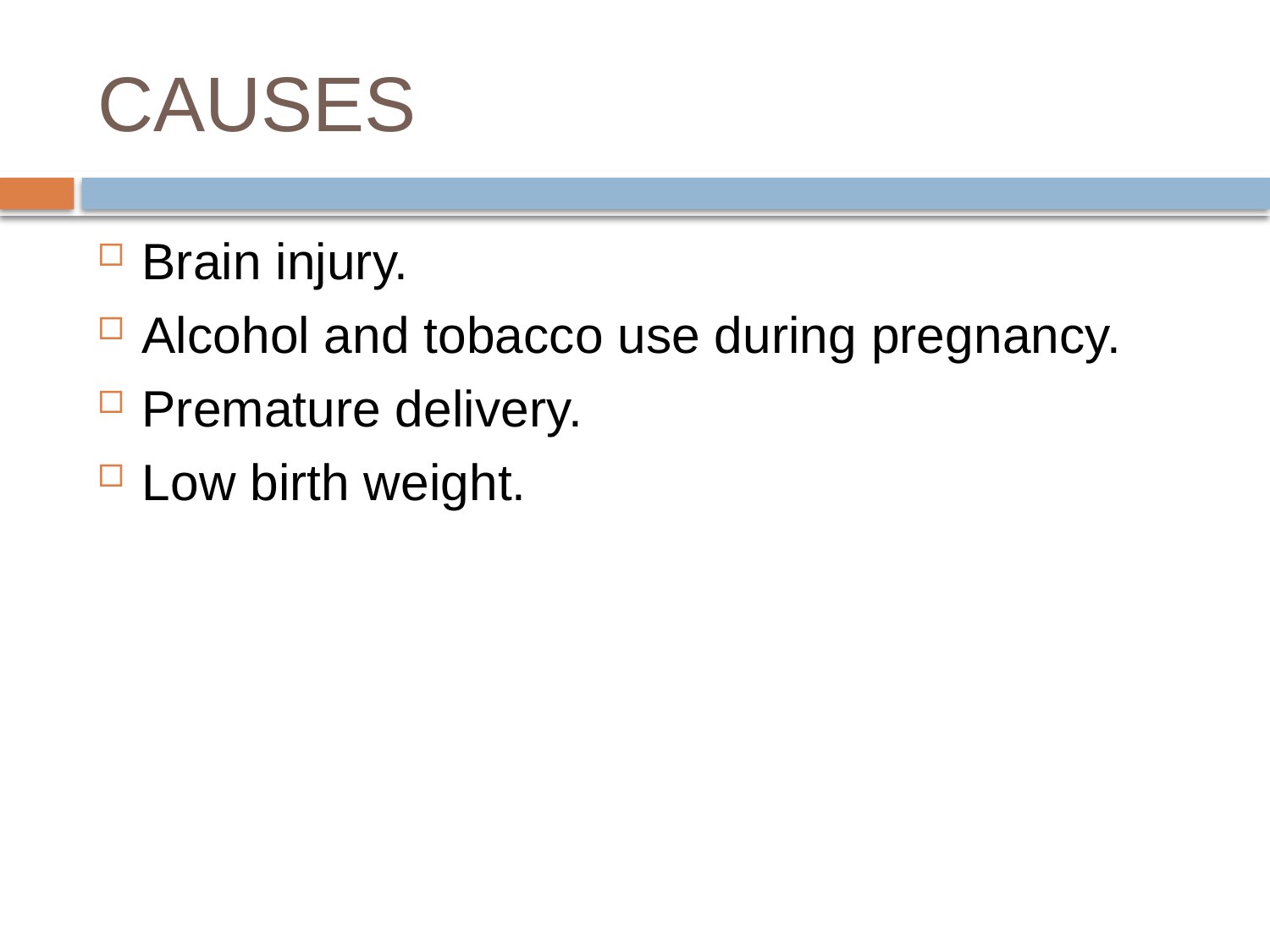

# CAUSES
Brain injury.
Alcohol and tobacco use during pregnancy.
Premature delivery.
Low birth weight.